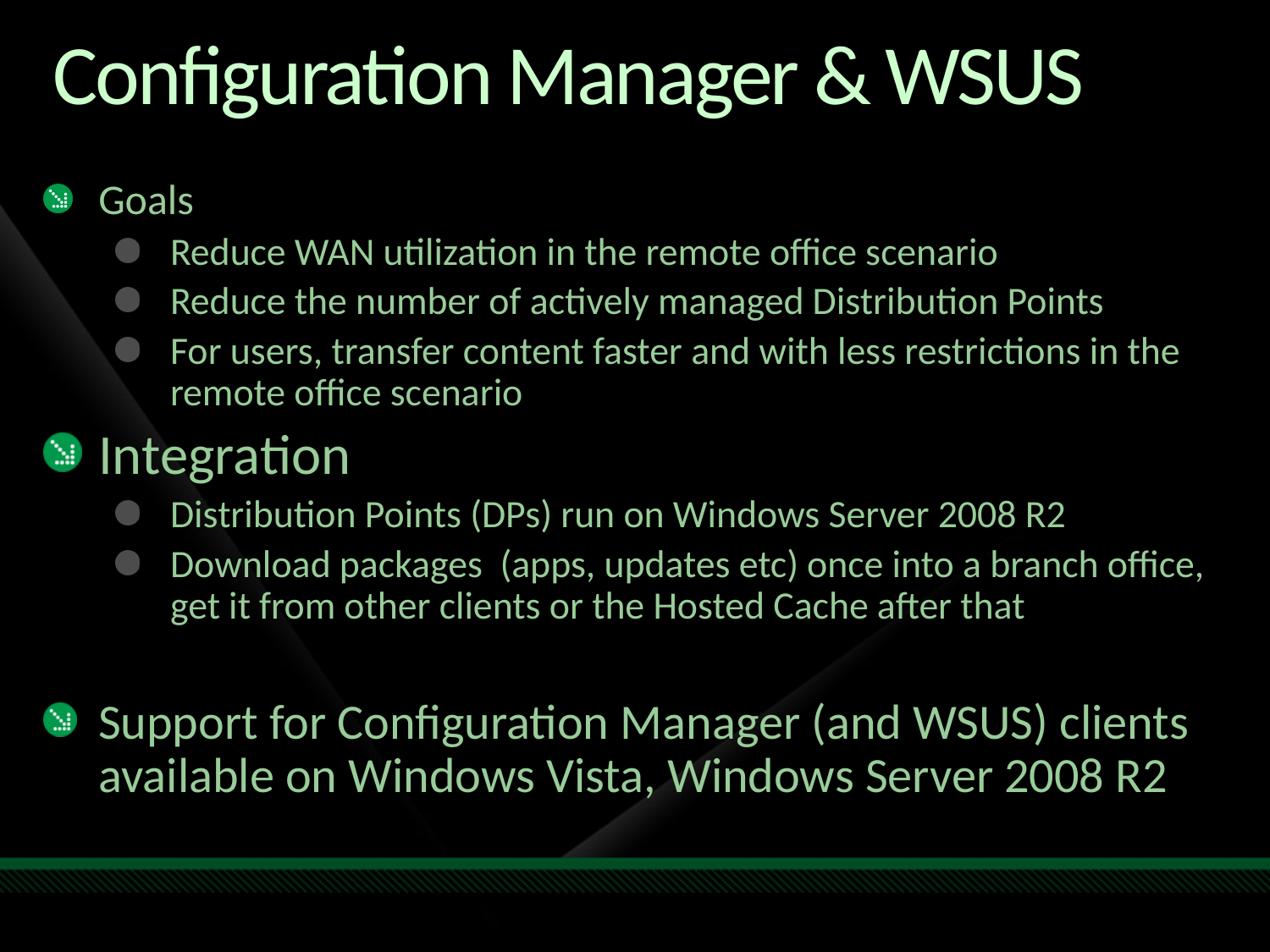

# Configuration Manager & WSUS
Goals
Reduce WAN utilization in the remote office scenario
Reduce the number of actively managed Distribution Points
For users, transfer content faster and with less restrictions in the remote office scenario
Integration
Distribution Points (DPs) run on Windows Server 2008 R2
Download packages  (apps, updates etc) once into a branch office, get it from other clients or the Hosted Cache after that

Support for Configuration Manager (and WSUS) clients available on Windows Vista, Windows Server 2008 R2